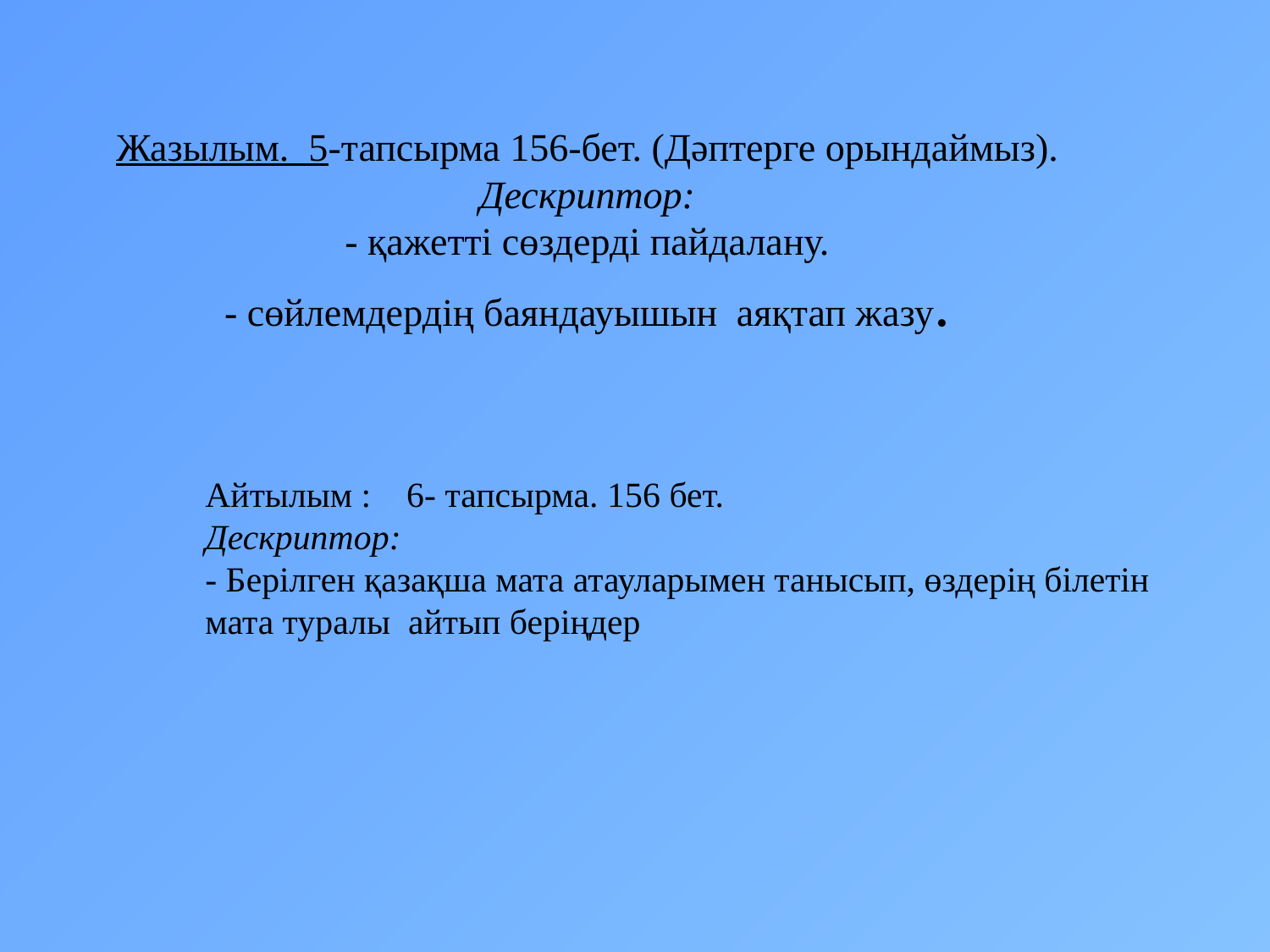

# Жазылым.  5-тапсырма 156-бет. (Дәптерге орындаймыз). Дескриптор: - қажетті сөздерді пайдалану. - сөйлемдердің баяндауышын  аяқтап жазу.
Айтылым :    6- тапсырма. 156 бет.
Дескриптор:
- Берілген қазақша мата атауларымен танысып, өздерің білетін
мата туралы  айтып беріңдер